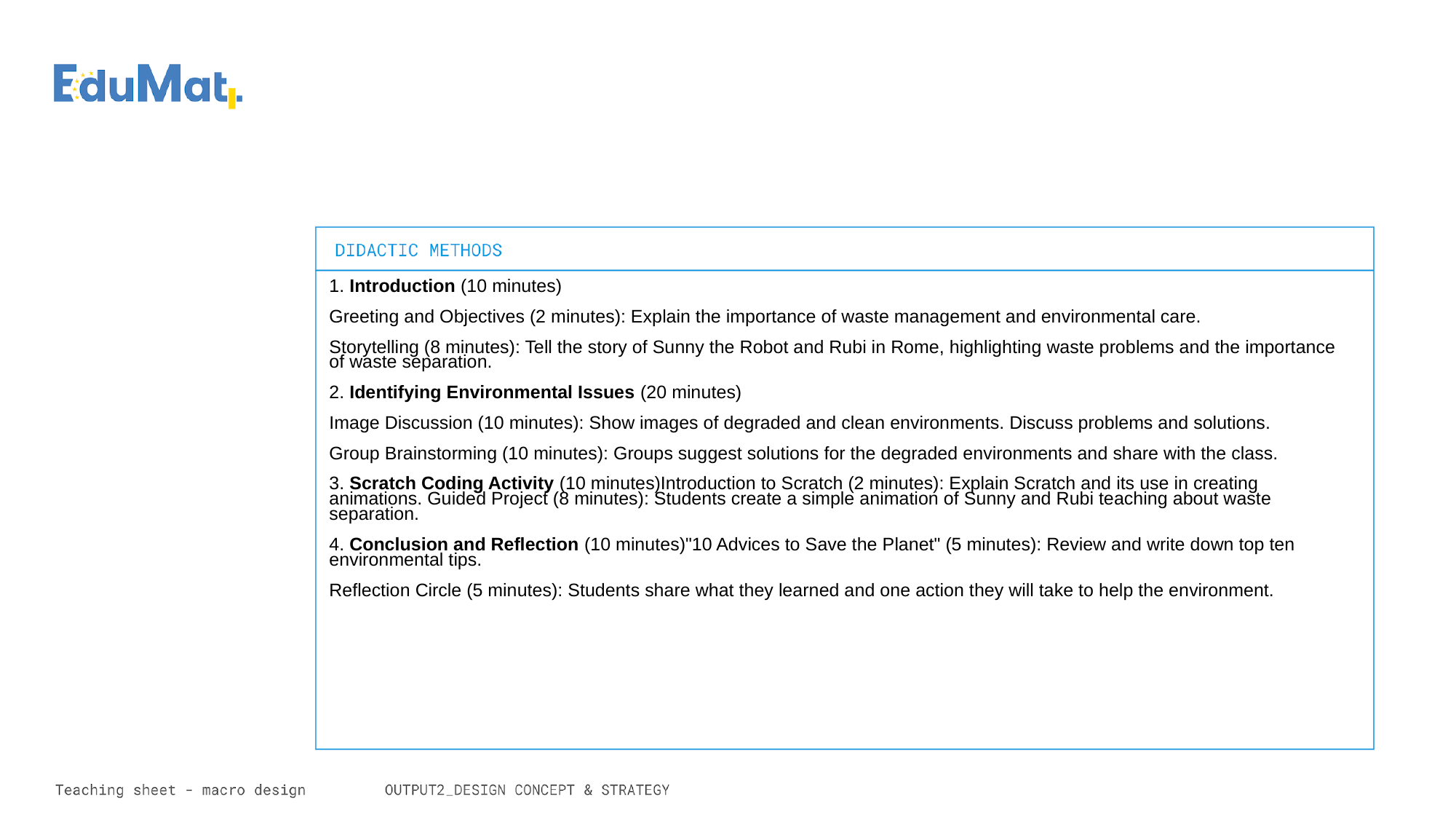

1. Introduction (10 minutes)
Greeting and Objectives (2 minutes): Explain the importance of waste management and environmental care.
Storytelling (8 minutes): Tell the story of Sunny the Robot and Rubi in Rome, highlighting waste problems and the importance of waste separation.
2. Identifying Environmental Issues (20 minutes)
Image Discussion (10 minutes): Show images of degraded and clean environments. Discuss problems and solutions.
Group Brainstorming (10 minutes): Groups suggest solutions for the degraded environments and share with the class.
3. Scratch Coding Activity (10 minutes)Introduction to Scratch (2 minutes): Explain Scratch and its use in creating animations. Guided Project (8 minutes): Students create a simple animation of Sunny and Rubi teaching about waste separation.
4. Conclusion and Reflection (10 minutes)"10 Advices to Save the Planet" (5 minutes): Review and write down top ten environmental tips.
Reflection Circle (5 minutes): Students share what they learned and one action they will take to help the environment.